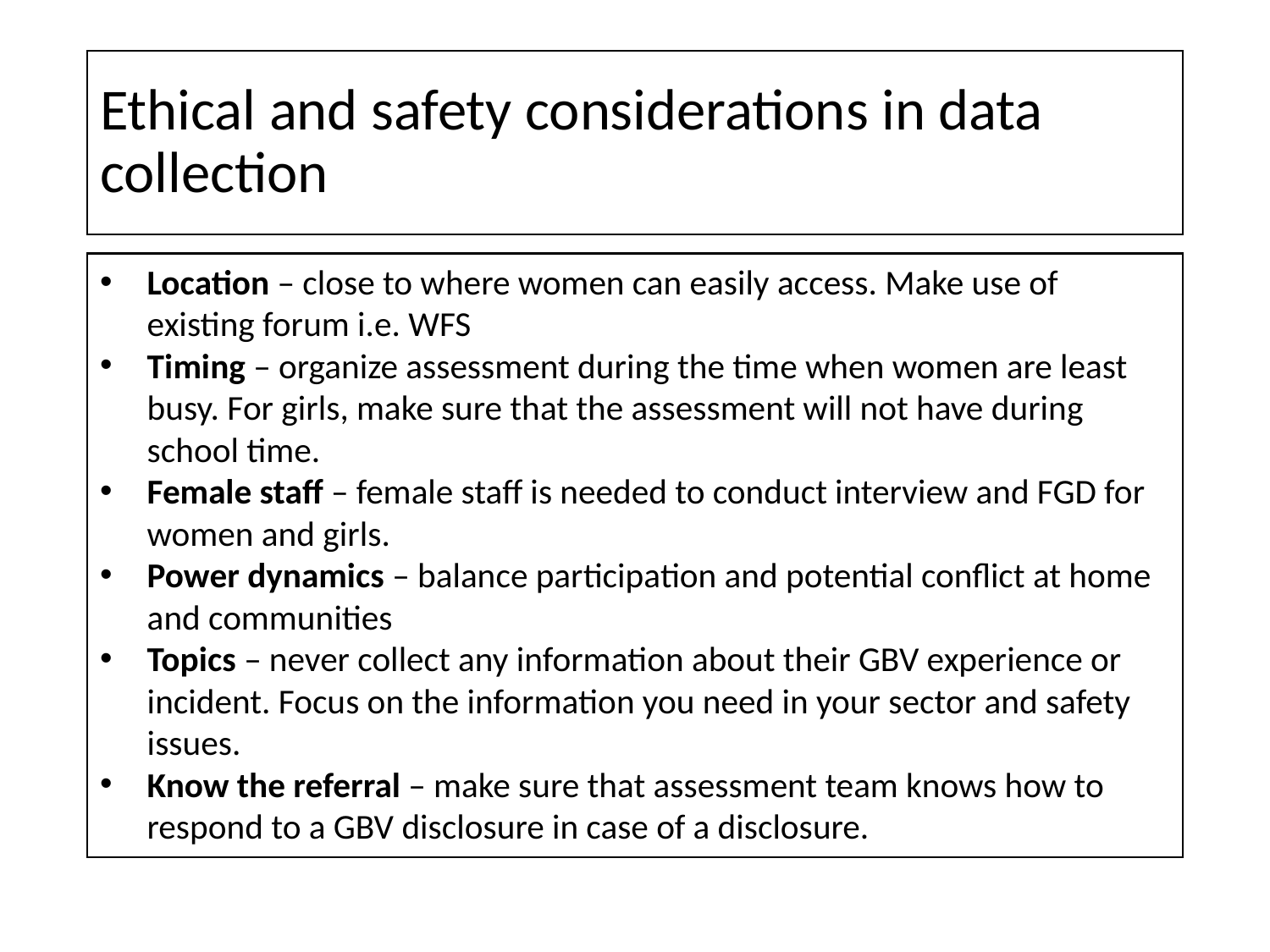

# Ethical and safety considerations in data collection
Location – close to where women can easily access. Make use of existing forum i.e. WFS
Timing – organize assessment during the time when women are least busy. For girls, make sure that the assessment will not have during school time.
Female staff – female staff is needed to conduct interview and FGD for women and girls.
Power dynamics – balance participation and potential conflict at home and communities
Topics – never collect any information about their GBV experience or incident. Focus on the information you need in your sector and safety issues.
Know the referral – make sure that assessment team knows how to respond to a GBV disclosure in case of a disclosure.